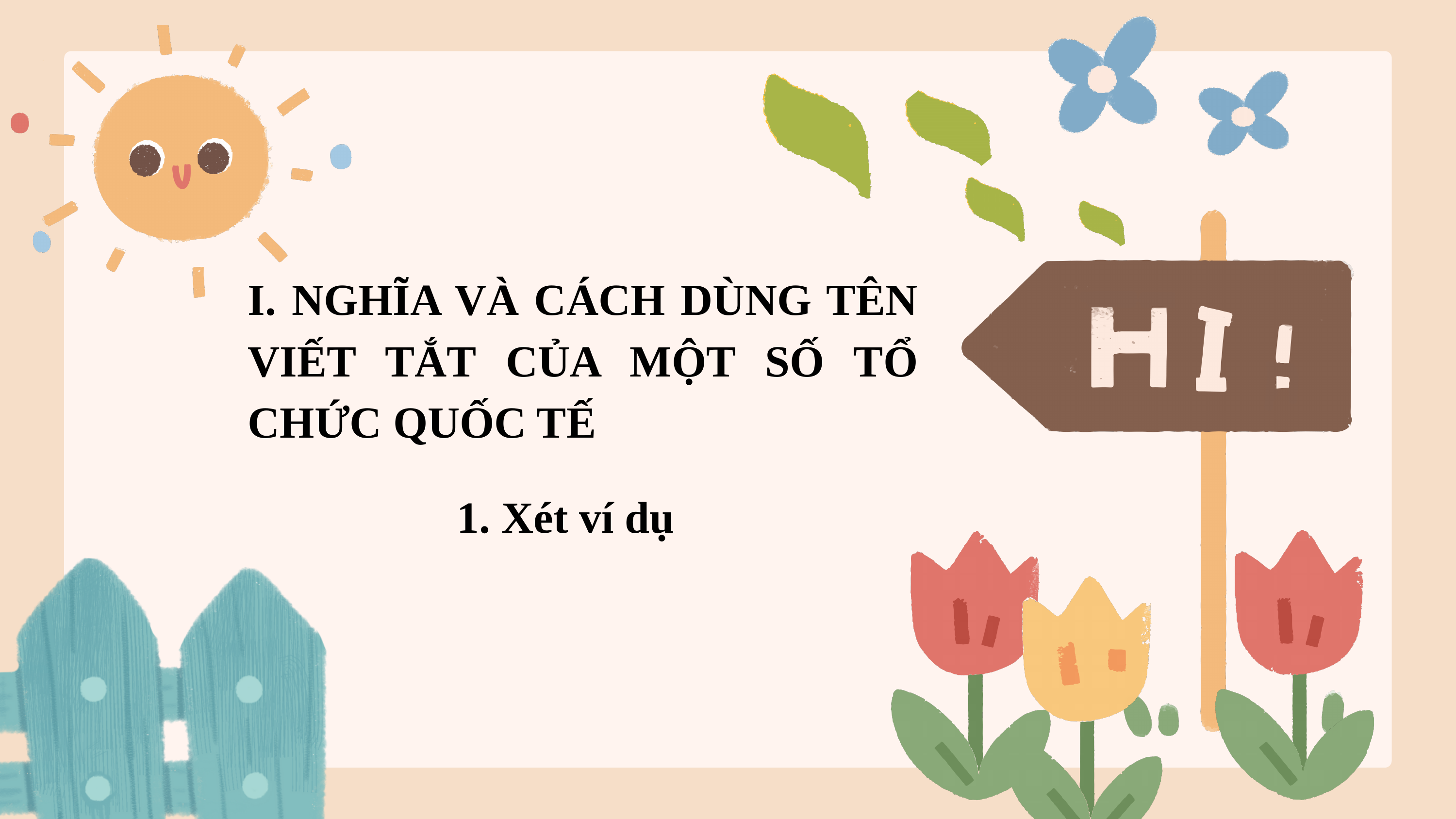

I. NGHĨA VÀ CÁCH DÙNG TÊN VIẾT TẮT CỦA MỘT SỐ TỔ CHỨC QUỐC TẾ
1. Xét ví dụ